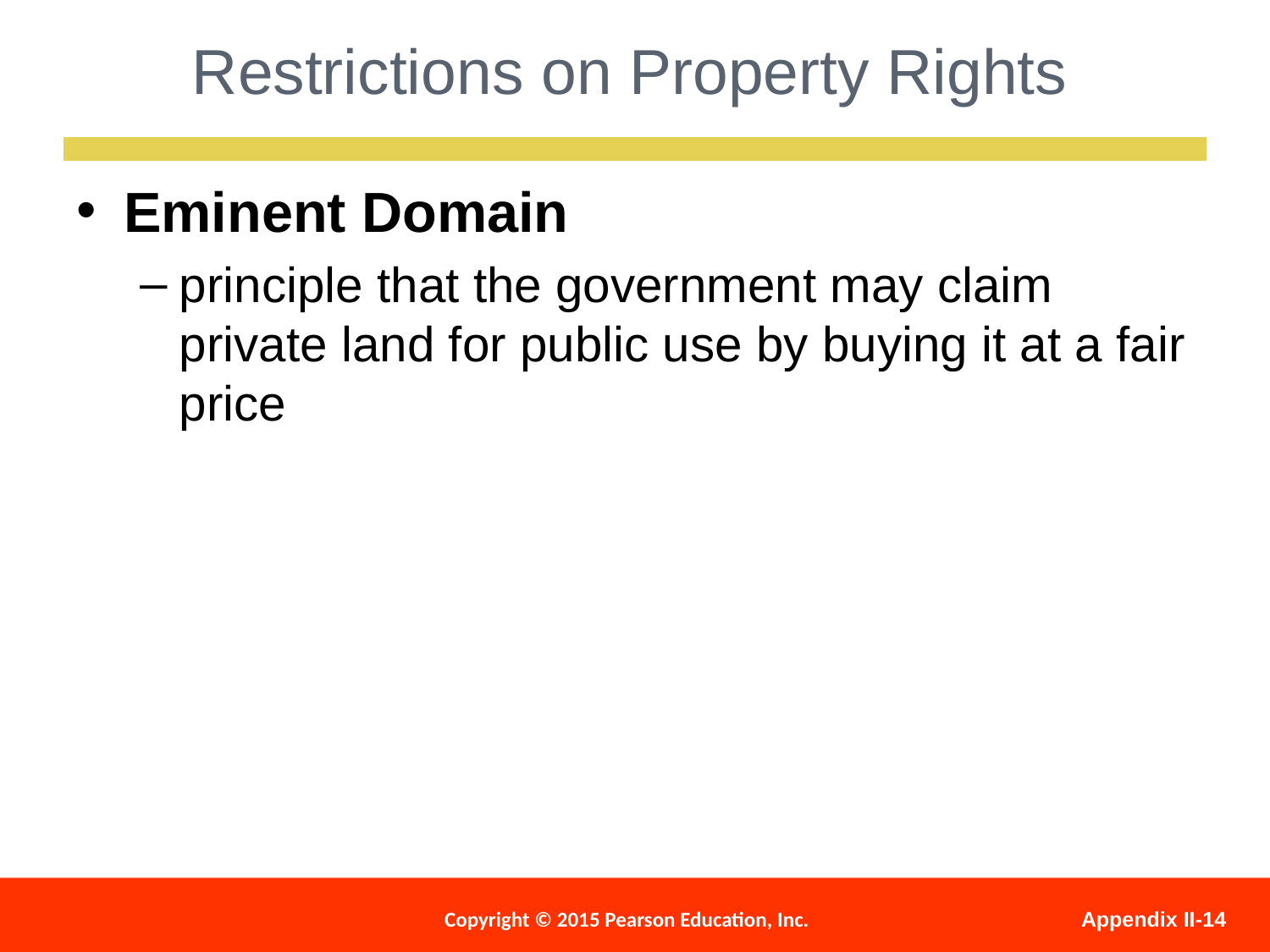

Restrictions on Property Rights
Eminent Domain
principle that the government may claim private land for public use by buying it at a fair price